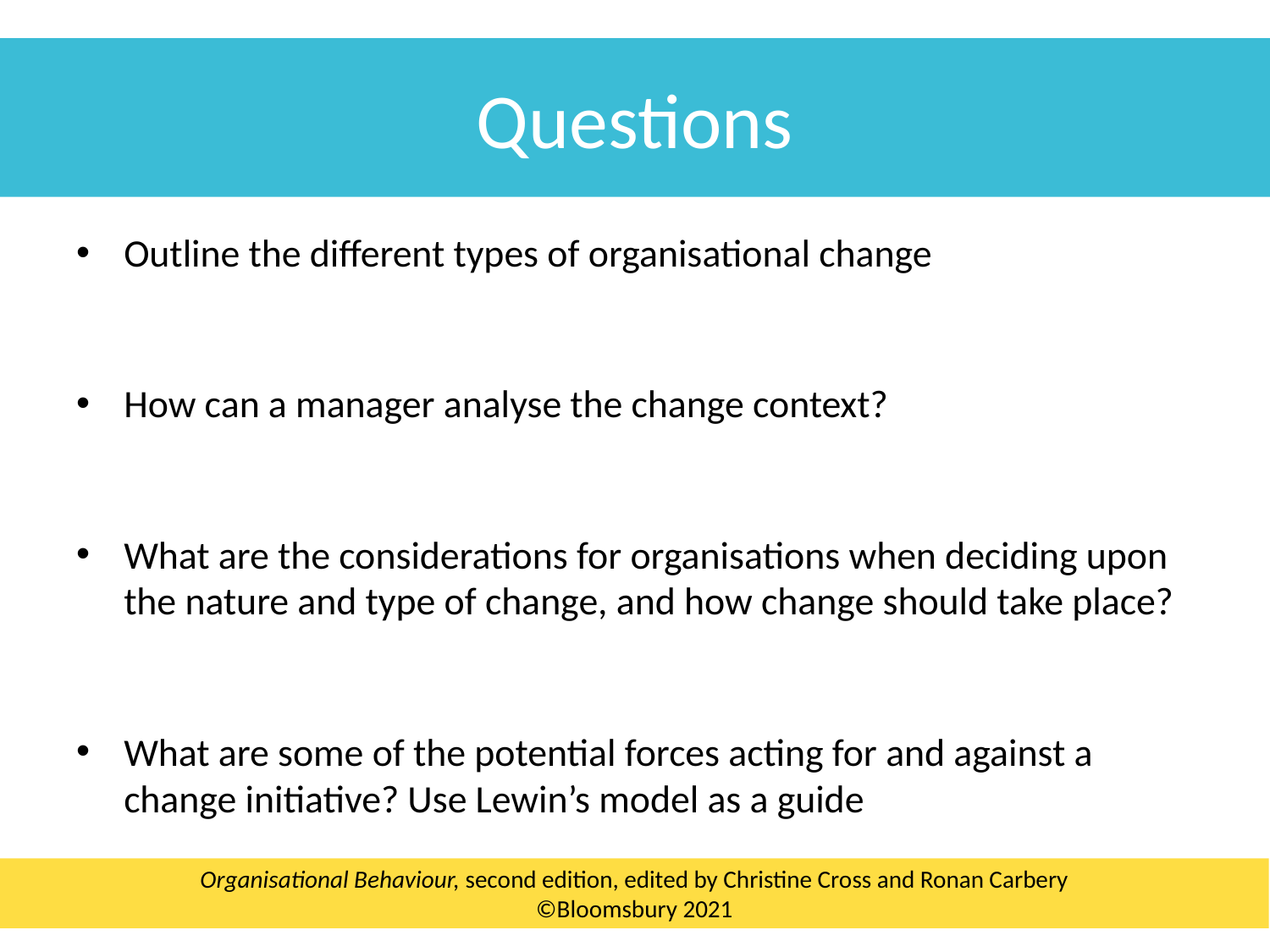

Questions
Outline the different types of organisational change

How can a manager analyse the change context?

What are the considerations for organisations when deciding upon the nature and type of change, and how change should take place?

What are some of the potential forces acting for and against a change initiative? Use Lewin’s model as a guide